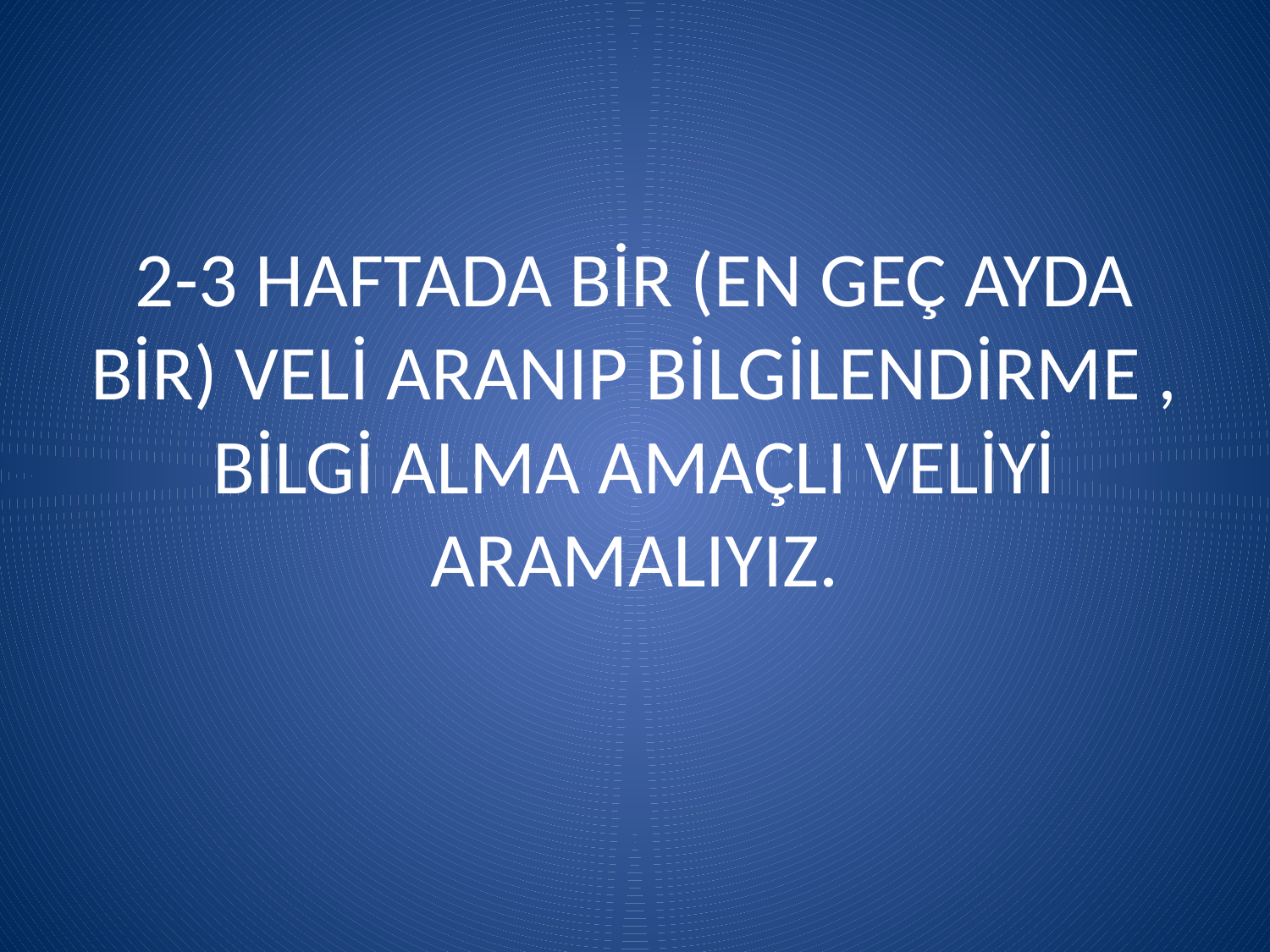

# 2-3 HAFTADA BİR (EN GEÇ AYDA BİR) VELİ ARANIP BİLGİLENDİRME , BİLGİ ALMA AMAÇLI VELİYİ ARAMALIYIZ.